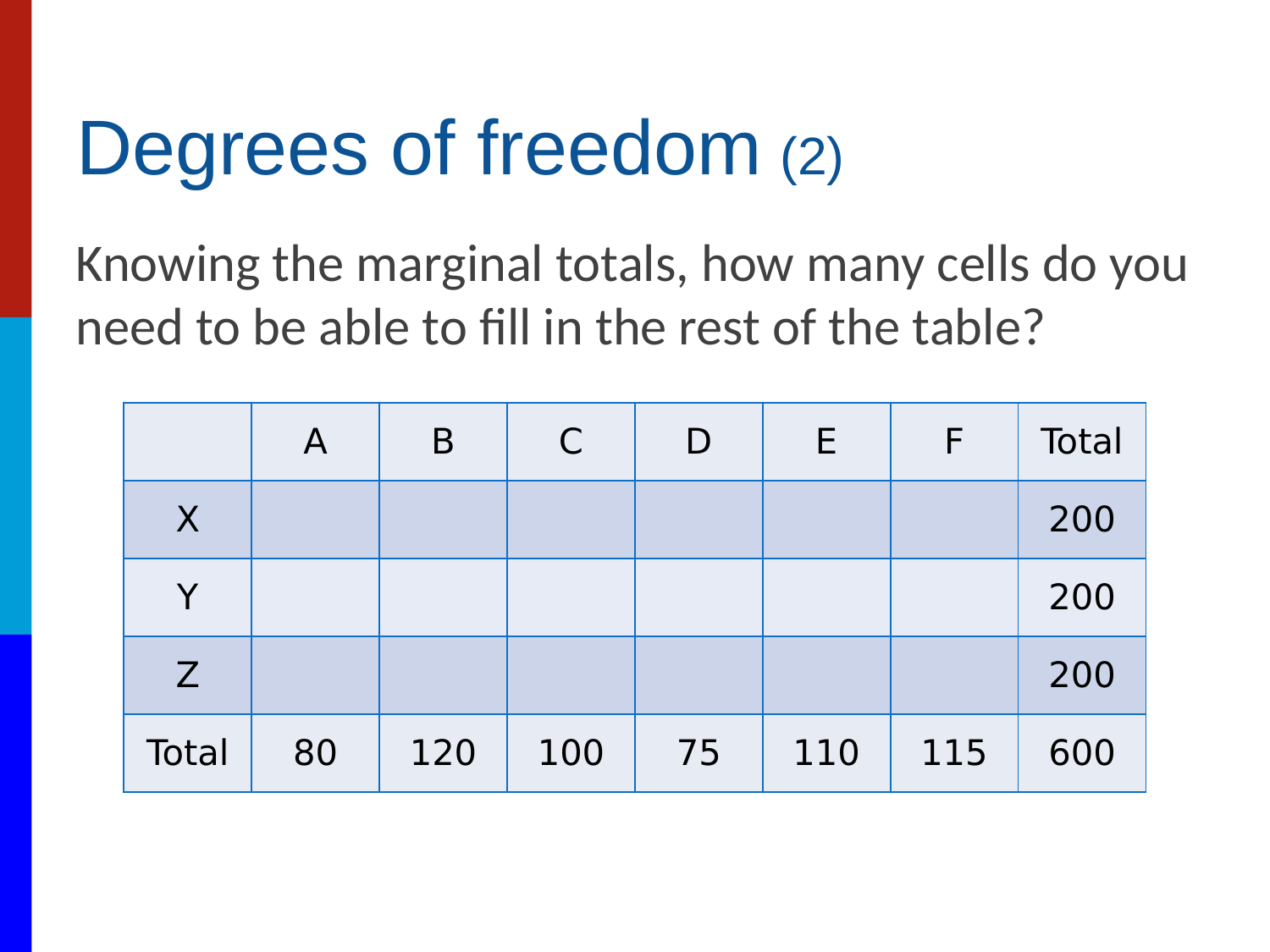

# Degrees of freedom (2)
Knowing the marginal totals, how many cells do you need to be able to fill in the rest of the table?
|  | A | B | C | D | E | F | Total |
| --- | --- | --- | --- | --- | --- | --- | --- |
| X |  |  |  |  |  |  | 200 |
| Y |  |  |  |  |  |  | 200 |
| Z |  |  |  |  |  |  | 200 |
| Total | 80 | 120 | 100 | 75 | 110 | 115 | 600 |